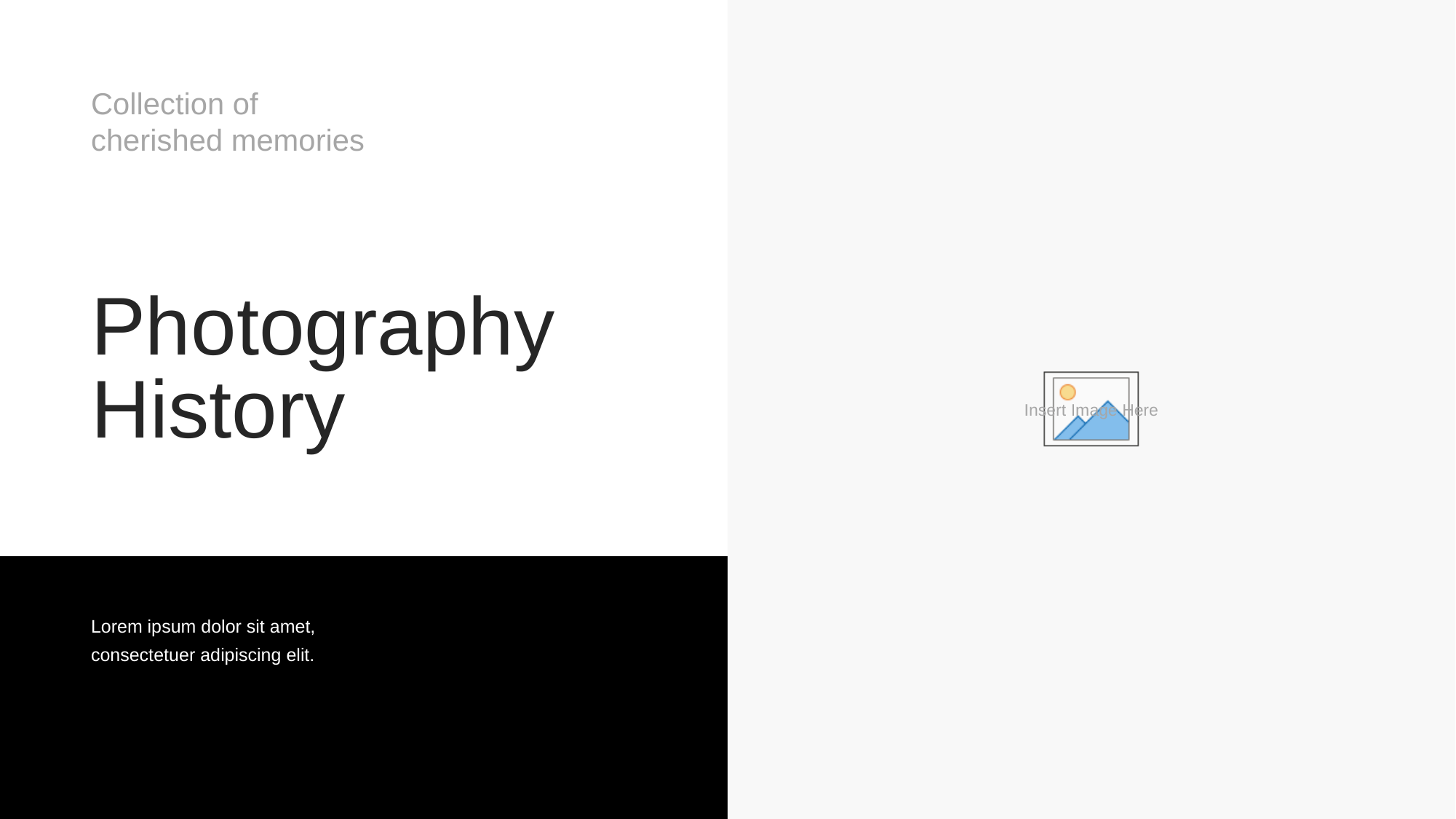

Collection of cherished memories
Photography
History

Lorem ipsum dolor sit amet, consectetuer adipiscing elit.